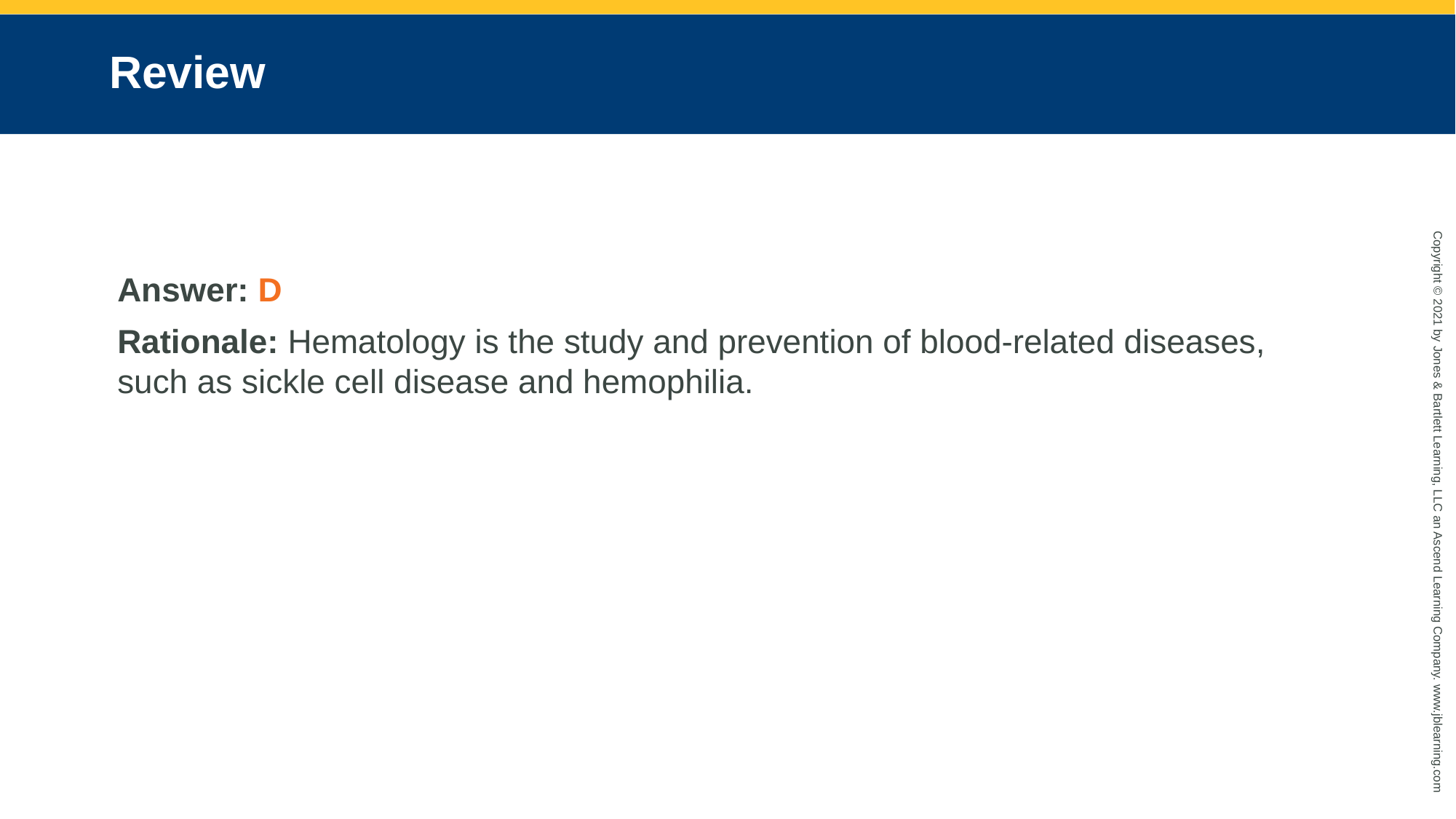

# Review
Answer: D
Rationale: Hematology is the study and prevention of blood-related diseases, such as sickle cell disease and hemophilia.